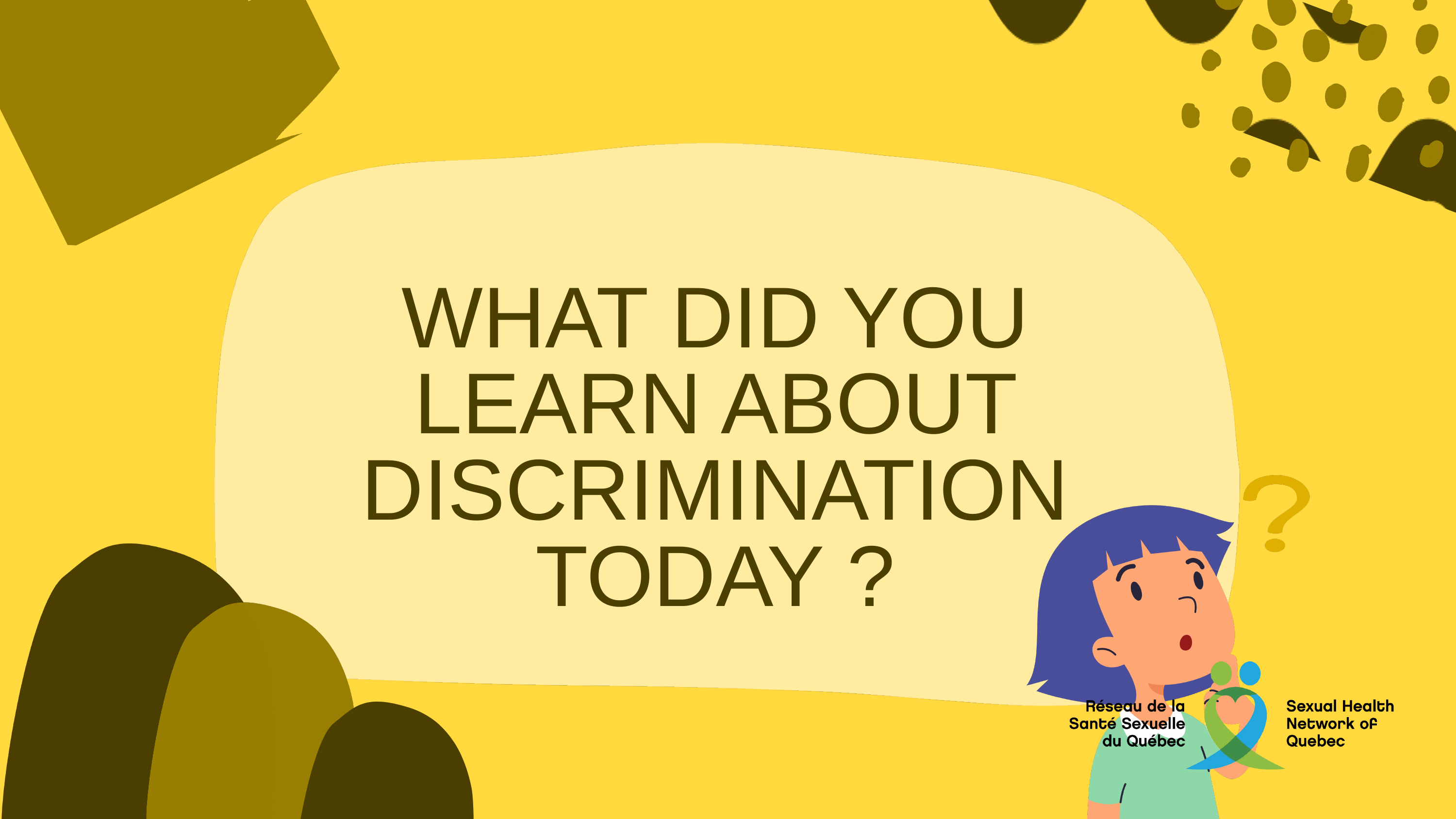

WHAT DID YOU LEARN ABOUT DISCRIMINATION TODAY ?